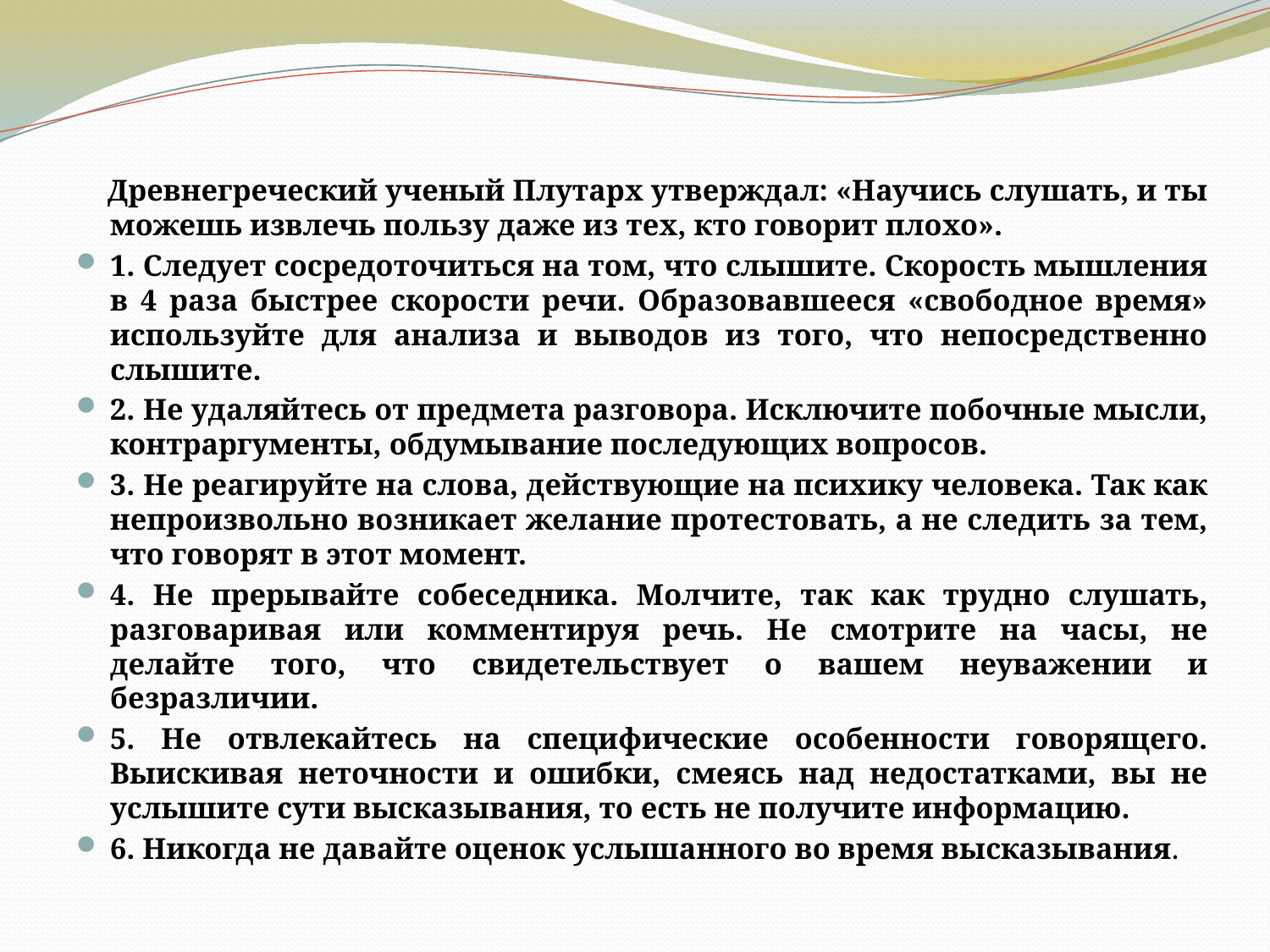

Древнегреческий ученый Плутарх утверждал: «Научись слушать, и ты можешь извлечь пользу даже из тех, кто говорит плохо».
1. Следует сосредоточиться на том, что слышите. Скорость мышления в 4 раза быстрее скорости речи. Образовавшееся «свободное время» используйте для анализа и выводов из того, что непосредственно слышите.
2. Не удаляйтесь от предмета разговора. Исключите побочные мысли, контраргументы, обдумывание последующих вопросов.
3. Не реагируйте на слова, действующие на психику человека. Так как непроизвольно возникает желание протестовать, а не следить за тем, что говорят в этот момент.
4. Не прерывайте собеседника. Молчите, так как трудно слушать, разговаривая или комментируя речь. Не смотрите на часы, не делайте того, что свидетельствует о вашем неуважении и безразличии.
5. Не отвлекайтесь на специфические особенности говорящего. Выискивая неточности и ошибки, смеясь над недостатками, вы не услышите сути высказывания, то есть не получите информацию.
6. Никогда не давайте оценок услышанного во время высказывания.